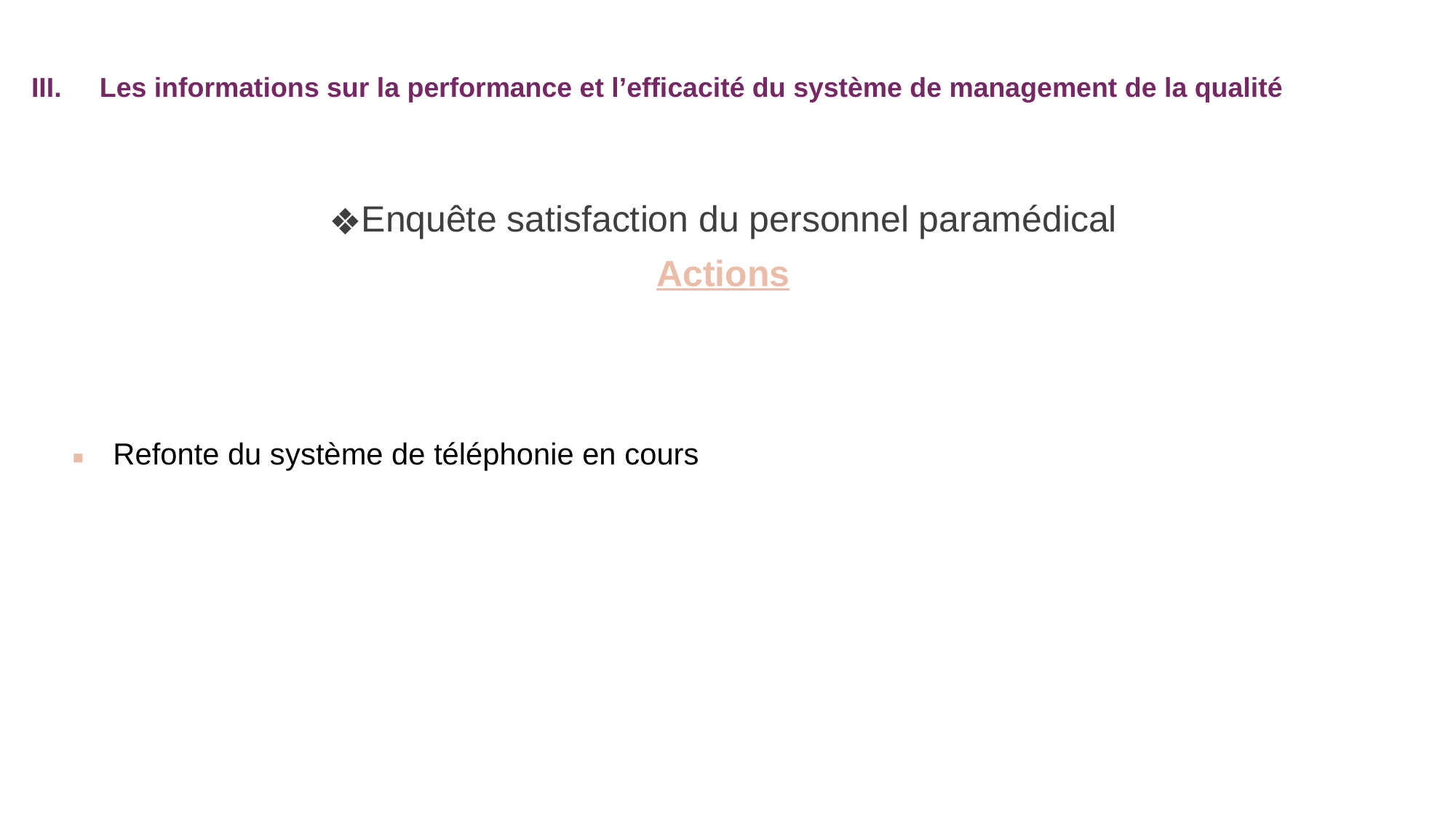

Les informations sur la performance et l’efficacité du système de management de la qualité
Enquête satisfaction du personnel paramédical
Actions
Refonte du système de téléphonie en cours